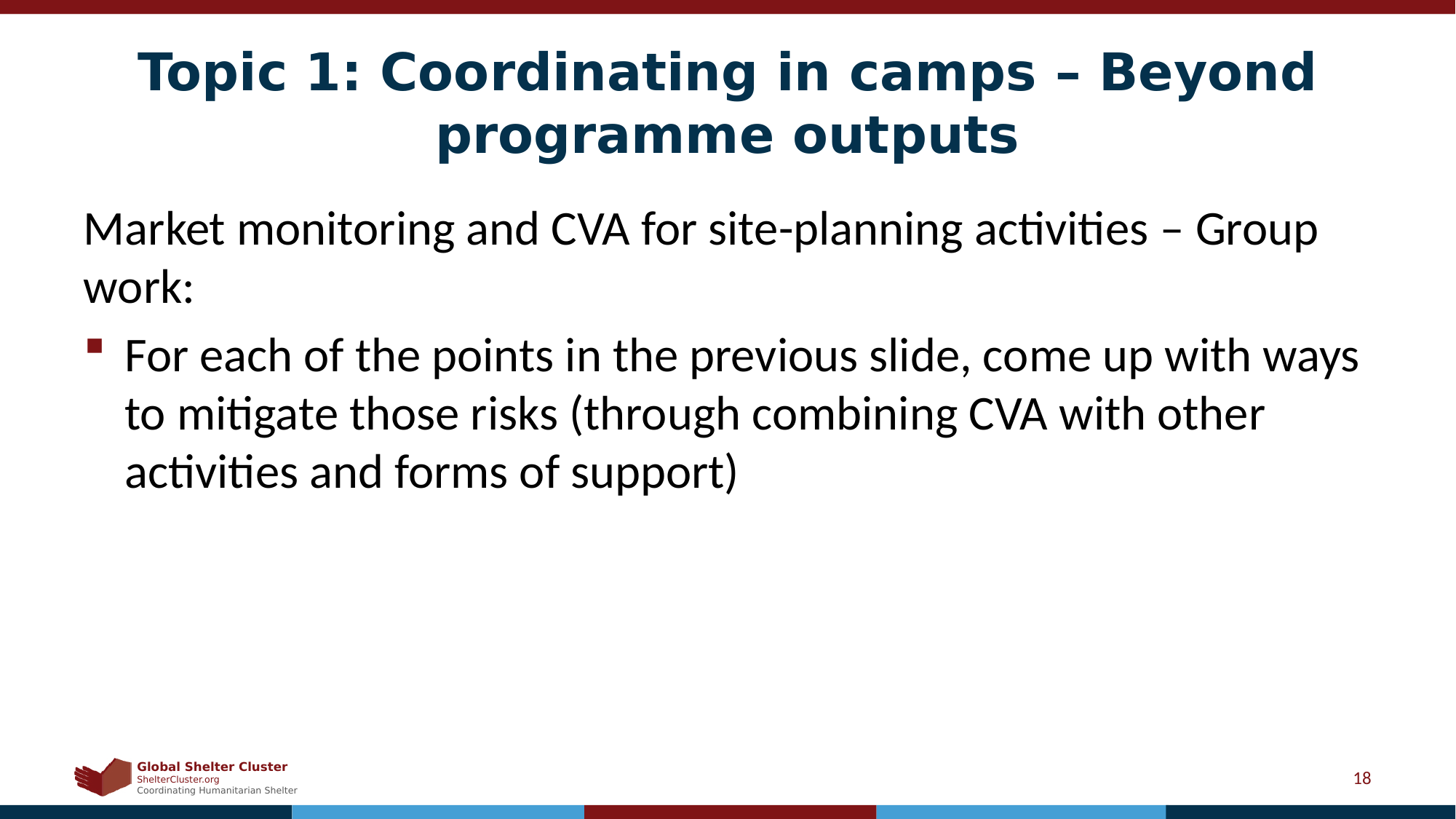

# Topic 1: Coordinating in camps – Beyond programme outputs
Market monitoring and CVA for site-planning activities – Group work:
For each of the points in the previous slide, come up with ways to mitigate those risks (through combining CVA with other activities and forms of support)

18